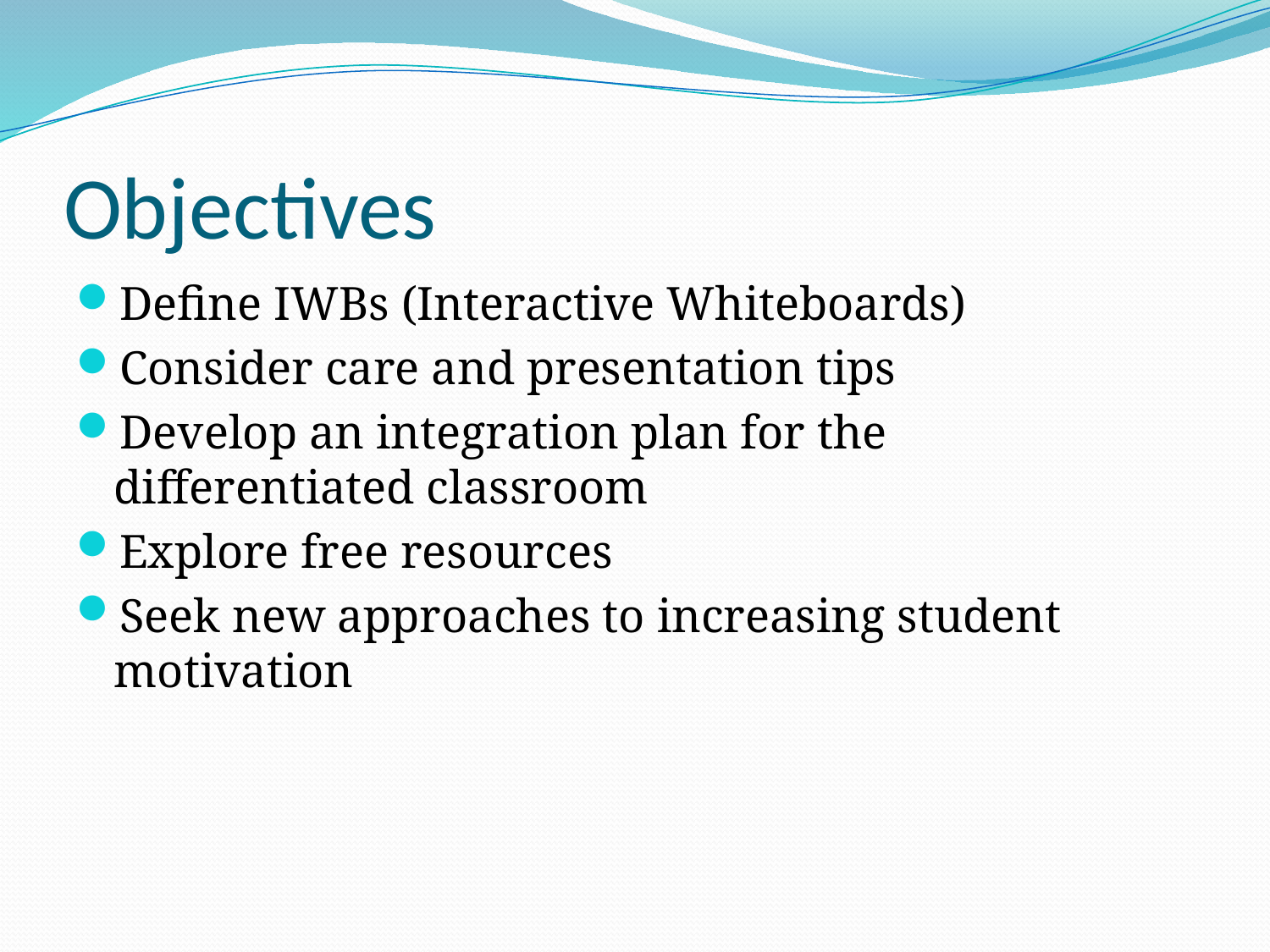

# Objectives
Define IWBs (Interactive Whiteboards)
Consider care and presentation tips
Develop an integration plan for the differentiated classroom
Explore free resources
Seek new approaches to increasing student motivation